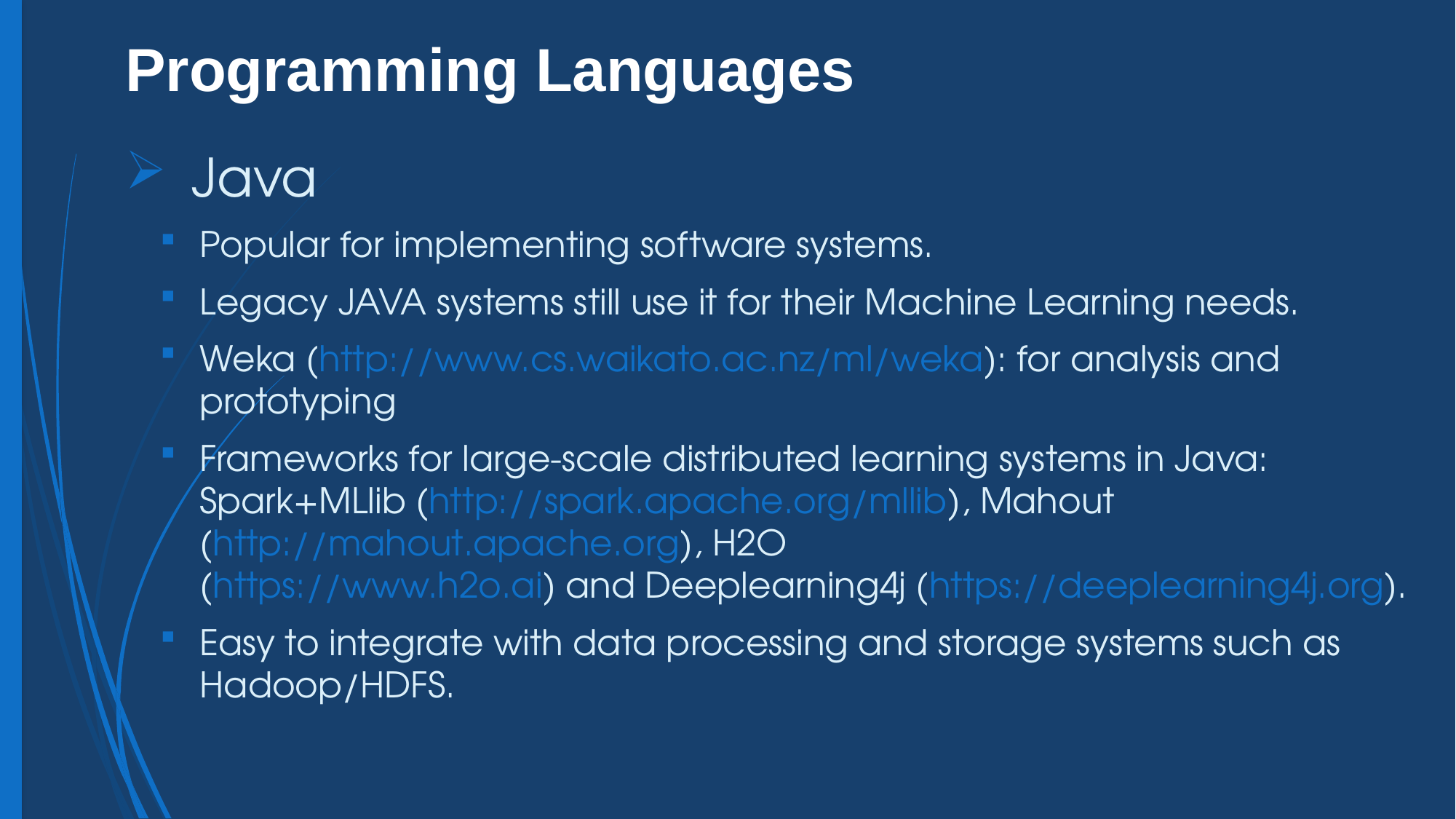

# Programming Languages
Java
Popular for implementing software systems.
Legacy JAVA systems still use it for their Machine Learning needs.
Weka (http://www.cs.waikato.ac.nz/ml/weka): for analysis and prototyping
Frameworks for large-scale distributed learning systems in Java:  Spark+MLlib (http://spark.apache.org/mllib), Mahout (http://mahout.apache.org), H2O (https://www.h2o.ai) and Deeplearning4j (https://deeplearning4j.org).
Easy to integrate with data processing and storage systems such as Hadoop/HDFS.